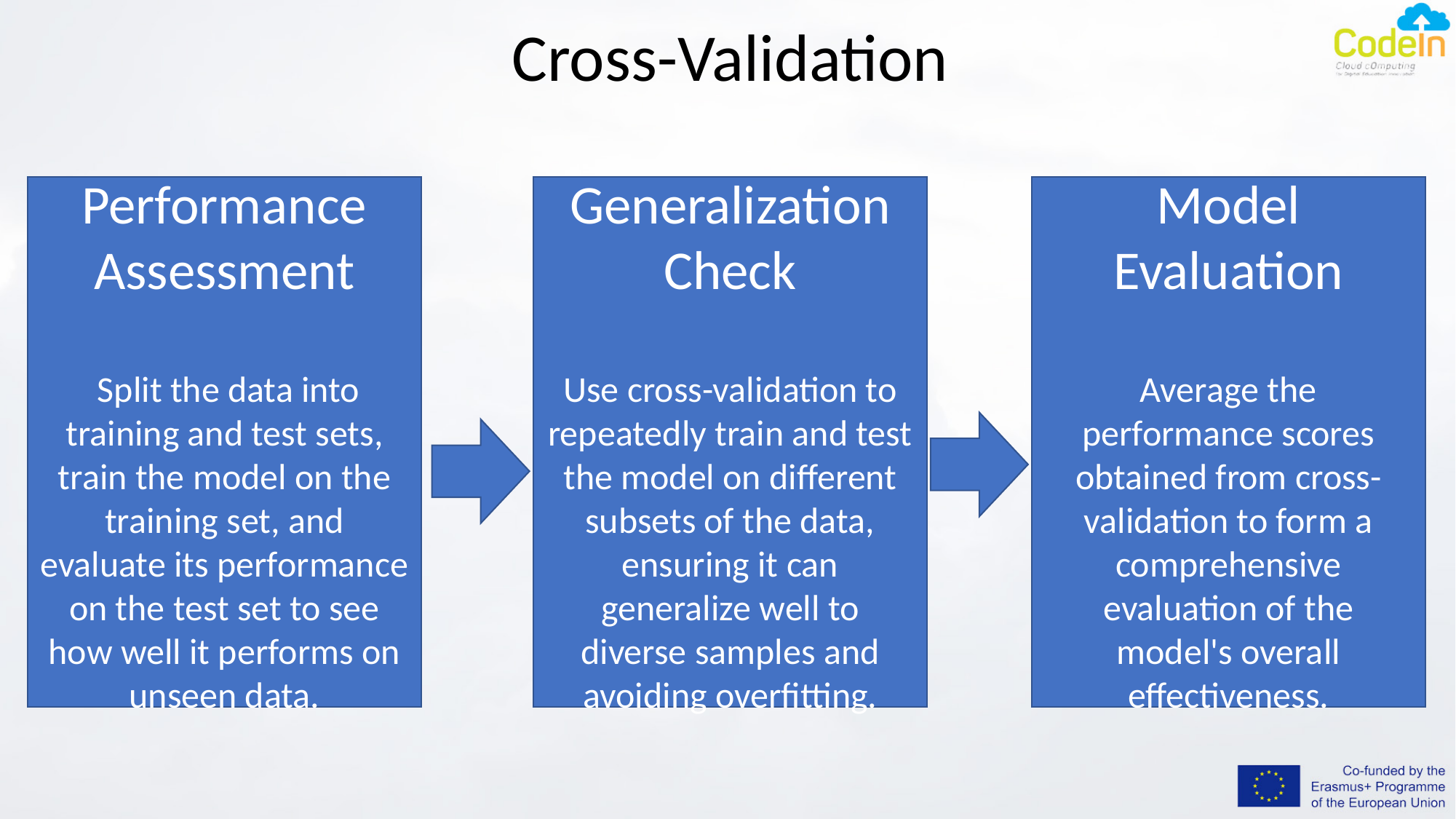

# Cross-Validation
Performance Assessment

 Split the data into training and test sets, train the model on the training set, and evaluate its performance on the test set to see how well it performs on unseen data.
Generalization Check

Use cross-validation to repeatedly train and test the model on different subsets of the data, ensuring it can generalize well to diverse samples and avoiding overfitting.
Model Evaluation

Average the performance scores obtained from cross-validation to form a comprehensive evaluation of the model's overall effectiveness.